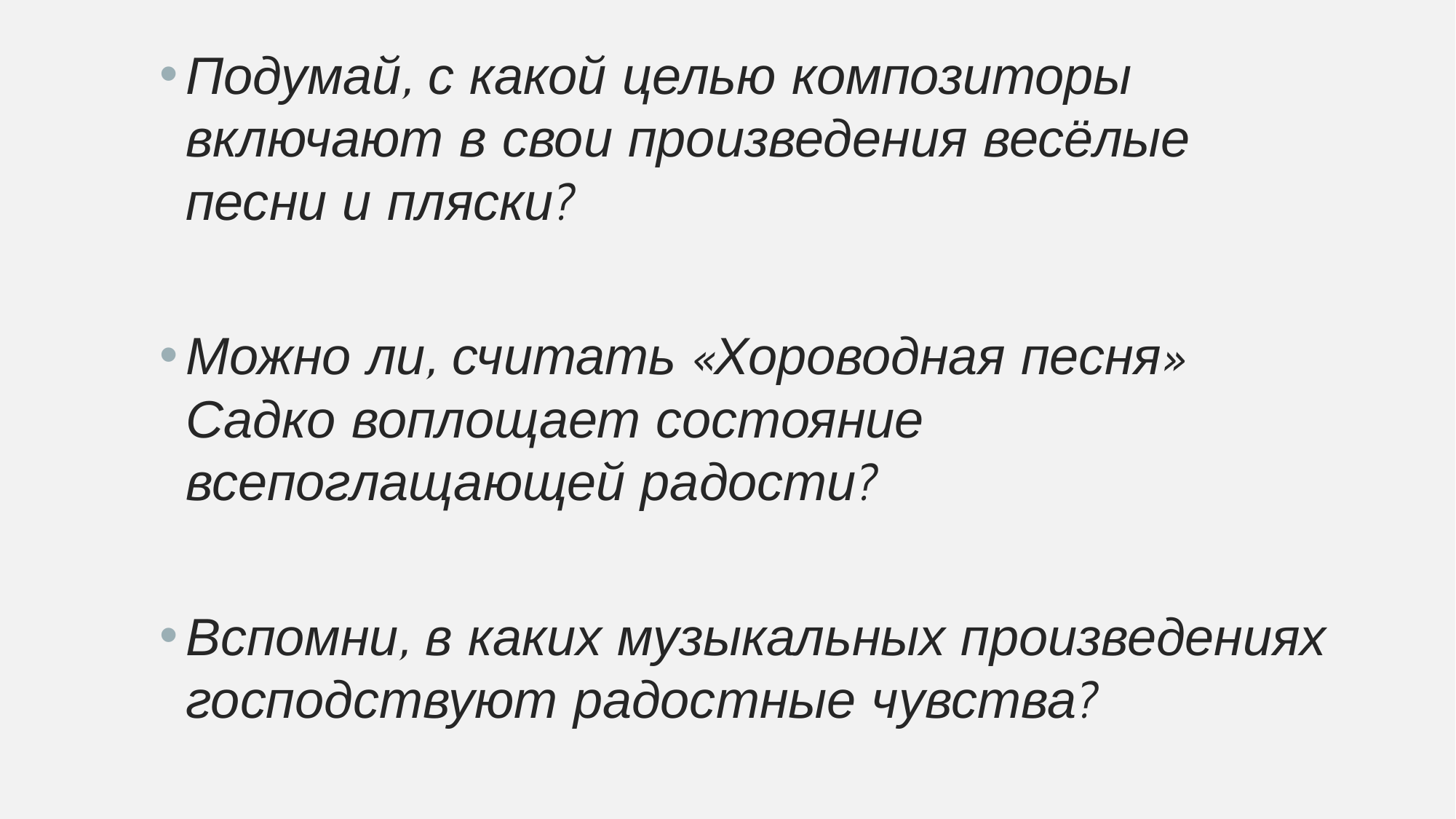

Подумай, с какой целью композиторы включают в свои произведения весёлые песни и пляски?

Можно ли, считать «Хороводная песня» Садко воплощает состояние всепоглащающей радости?

Вспомни, в каких музыкальных произведениях господствуют радостные чувства?